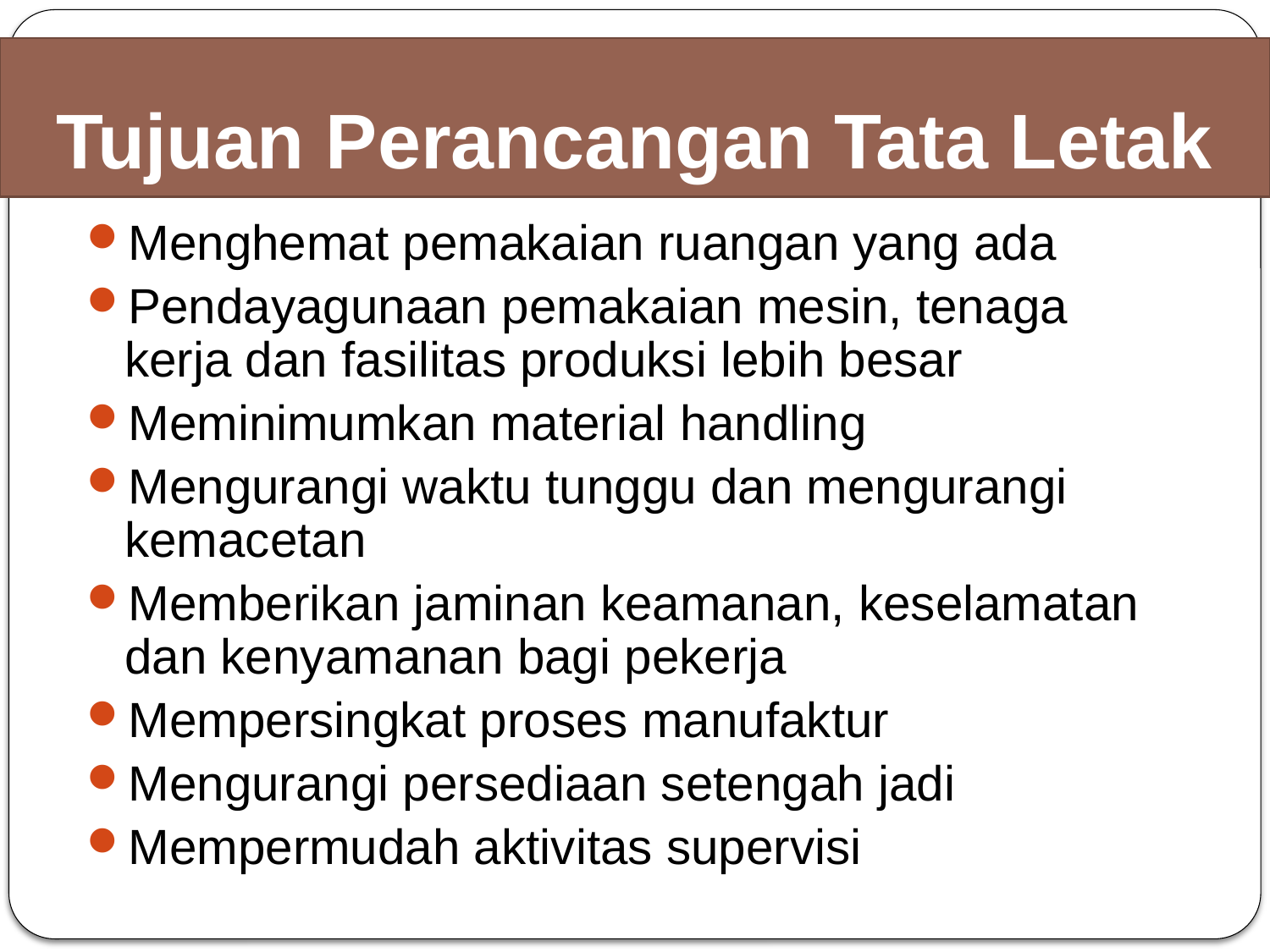

Tujuan Perancangan Tata Letak
#
Menghemat pemakaian ruangan yang ada
Pendayagunaan pemakaian mesin, tenaga kerja dan fasilitas produksi lebih besar
Meminimumkan material handling
Mengurangi waktu tunggu dan mengurangi kemacetan
Memberikan jaminan keamanan, keselamatan dan kenyamanan bagi pekerja
Mempersingkat proses manufaktur
Mengurangi persediaan setengah jadi
Mempermudah aktivitas supervisi